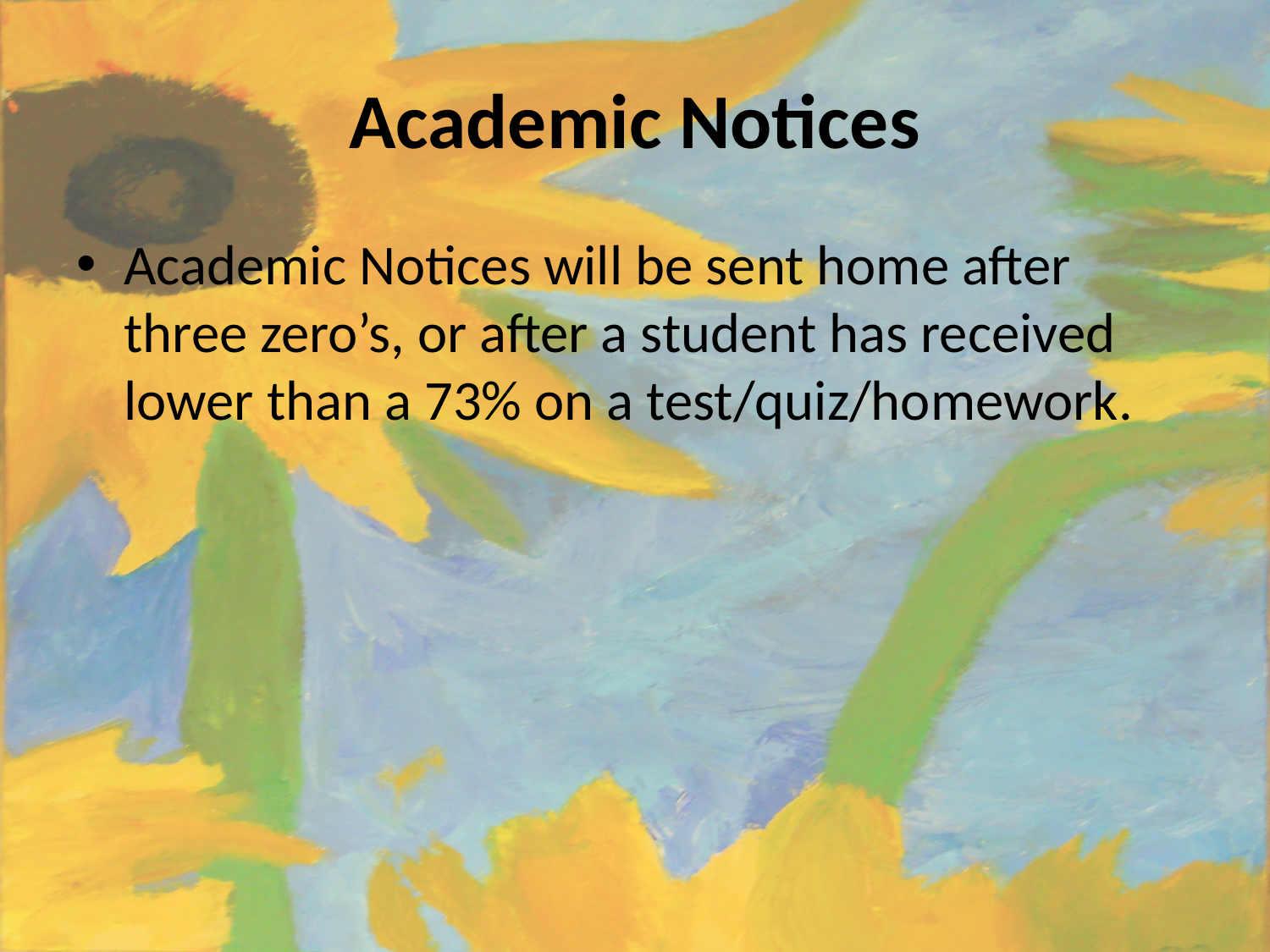

# Academic Notices
Academic Notices will be sent home after three zero’s, or after a student has received lower than a 73% on a test/quiz/homework.